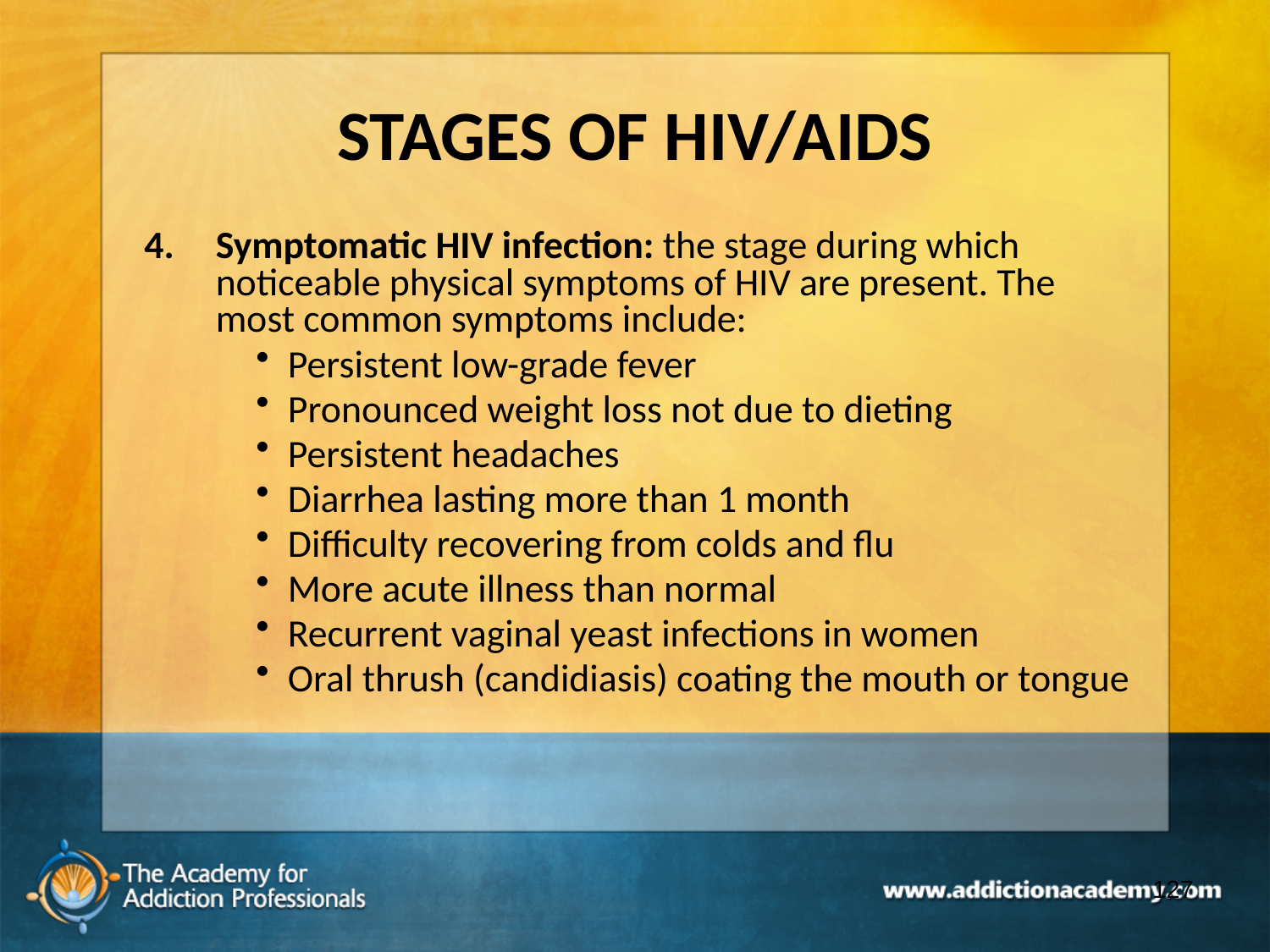

# STAGES OF HIV/AIDS
Symptomatic HIV infection: the stage during which noticeable physical symptoms of HIV are present. The most common symptoms include:
Persistent low-grade fever
Pronounced weight loss not due to dieting
Persistent headaches
Diarrhea lasting more than 1 month
Difficulty recovering from colds and flu
More acute illness than normal
Recurrent vaginal yeast infections in women
Oral thrush (candidiasis) coating the mouth or tongue

127